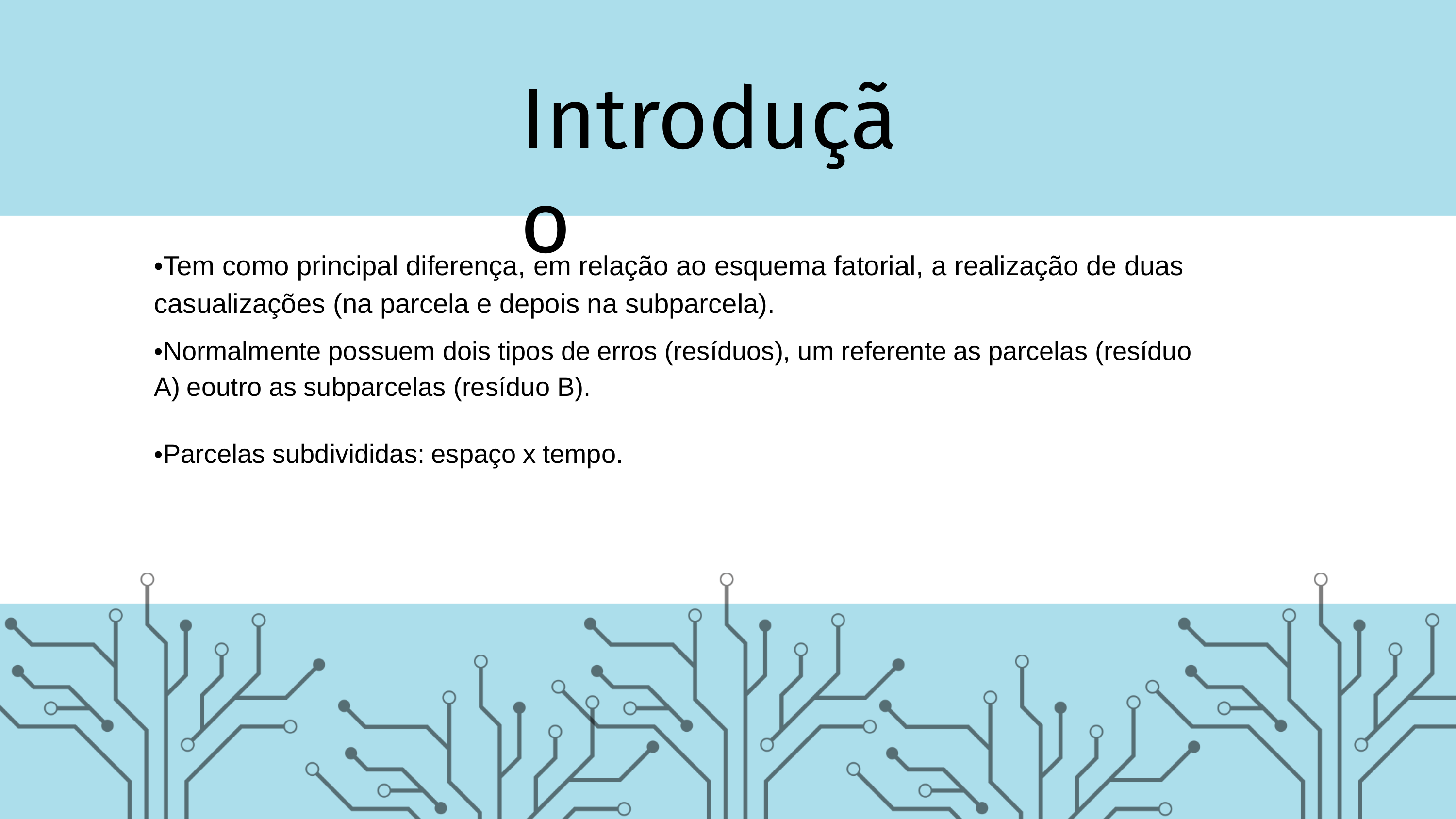

Introdução

•Tem como principal diferença, em relação ao esquema fatorial, a realização de duas casualizações (na parcela e depois na subparcela).
•Normalmente possuem dois tipos de erros (resíduos), um referente as parcelas (resíduo A) eoutro as subparcelas (resíduo B).

•Parcelas subdivididas: espaço x tempo.